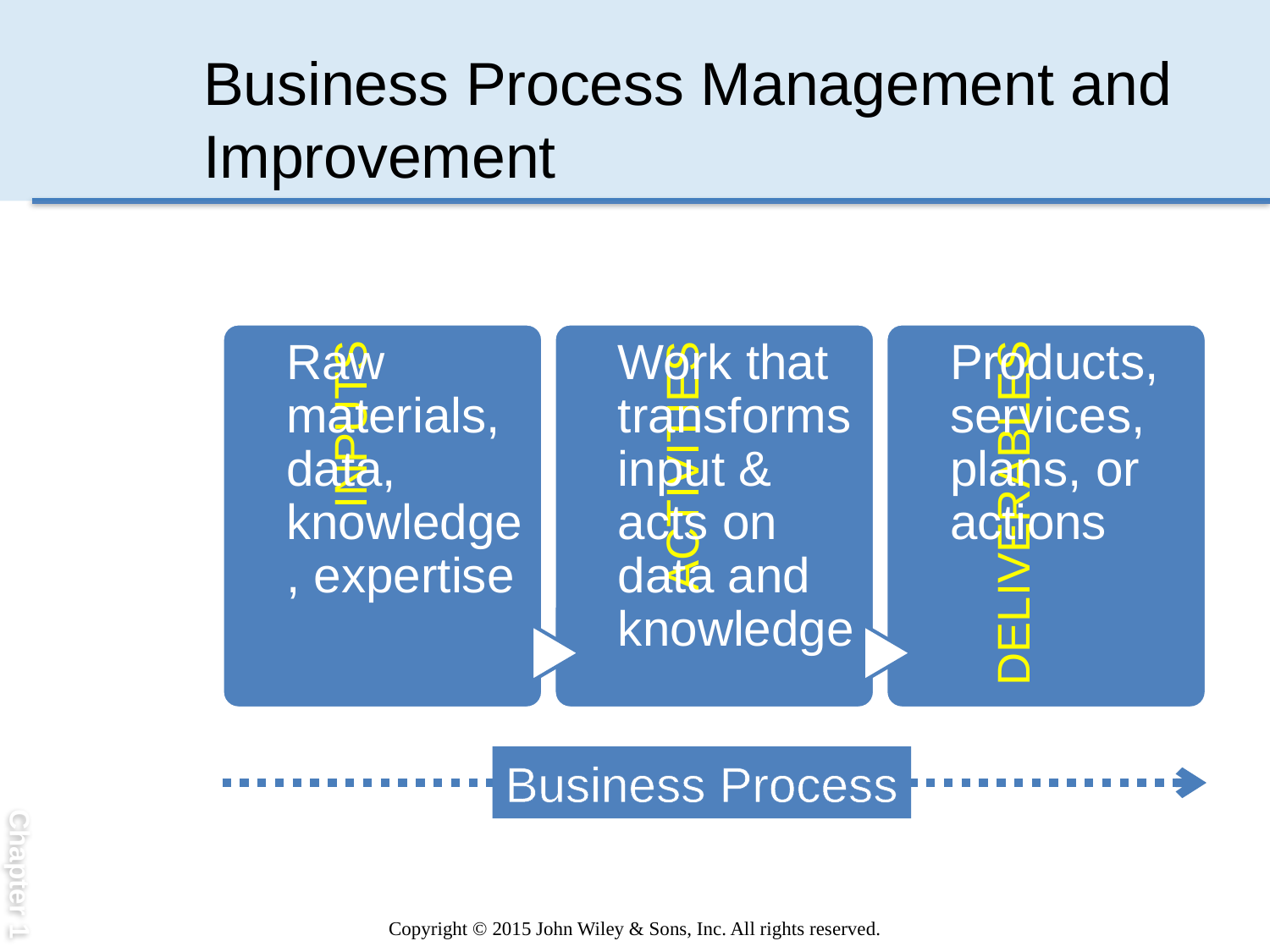

Chapter 1
# Business Process Management and Improvement
INPUTS
Raw materials, data, knowledge, expertise
ACTIVITIES
Work that transforms input & acts on data and knowledge
DELIVERABLES
Products, services, plans, or actions
Business Process